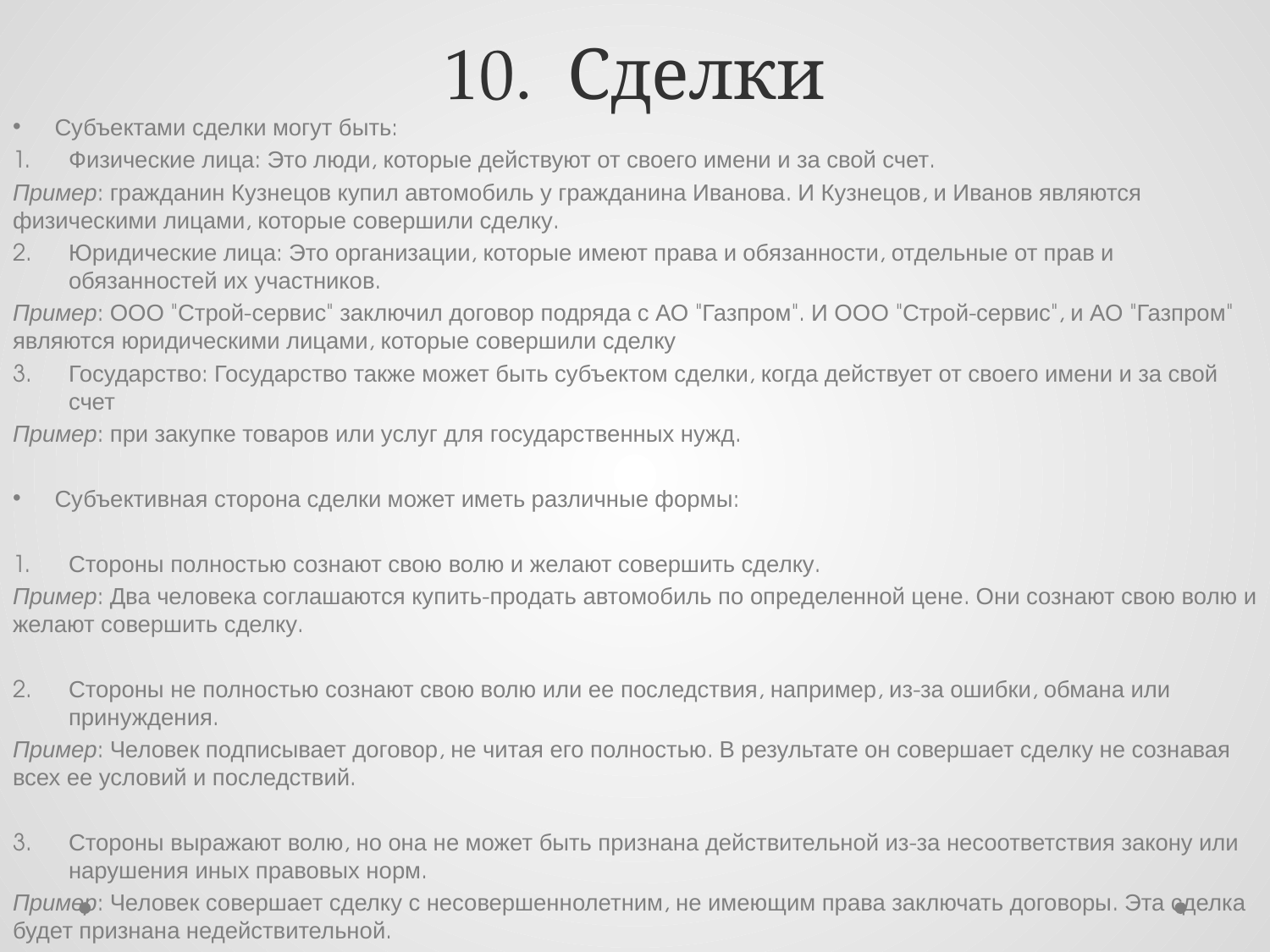

# 10.  Сделки
Субъектами сделки могут быть:
Физические лица: Это люди, которые действуют от своего имени и за свой счет.
Пример: гражданин Кузнецов купил автомобиль у гражданина Иванова. И Кузнецов, и Иванов являются физическими лицами, которые совершили сделку.
Юридические лица: Это организации, которые имеют права и обязанности, отдельные от прав и обязанностей их участников.
Пример: ООО "Строй-сервис" заключил договор подряда с АО "Газпром". И ООО "Строй-сервис", и АО "Газпром" являются юридическими лицами, которые совершили сделку
Государство: Государство также может быть субъектом сделки, когда действует от своего имени и за свой счет
Пример: при закупке товаров или услуг для государственных нужд.

Субъективная сторона сделки может иметь различные формы:

Стороны полностью сознают свою волю и желают совершить сделку.
Пример: Два человека соглашаются купить-продать автомобиль по определенной цене. Они сознают свою волю и желают совершить сделку.

Стороны не полностью сознают свою волю или ее последствия, например, из-за ошибки, обмана или принуждения.
Пример: Человек подписывает договор, не читая его полностью. В результате он совершает сделку не сознавая всех ее условий и последствий.

Стороны выражают волю, но она не может быть признана действительной из-за несоответствия закону или нарушения иных правовых норм.
Пример: Человек совершает сделку с несовершеннолетним, не имеющим права заключать договоры. Эта сделка будет признана недействительной.